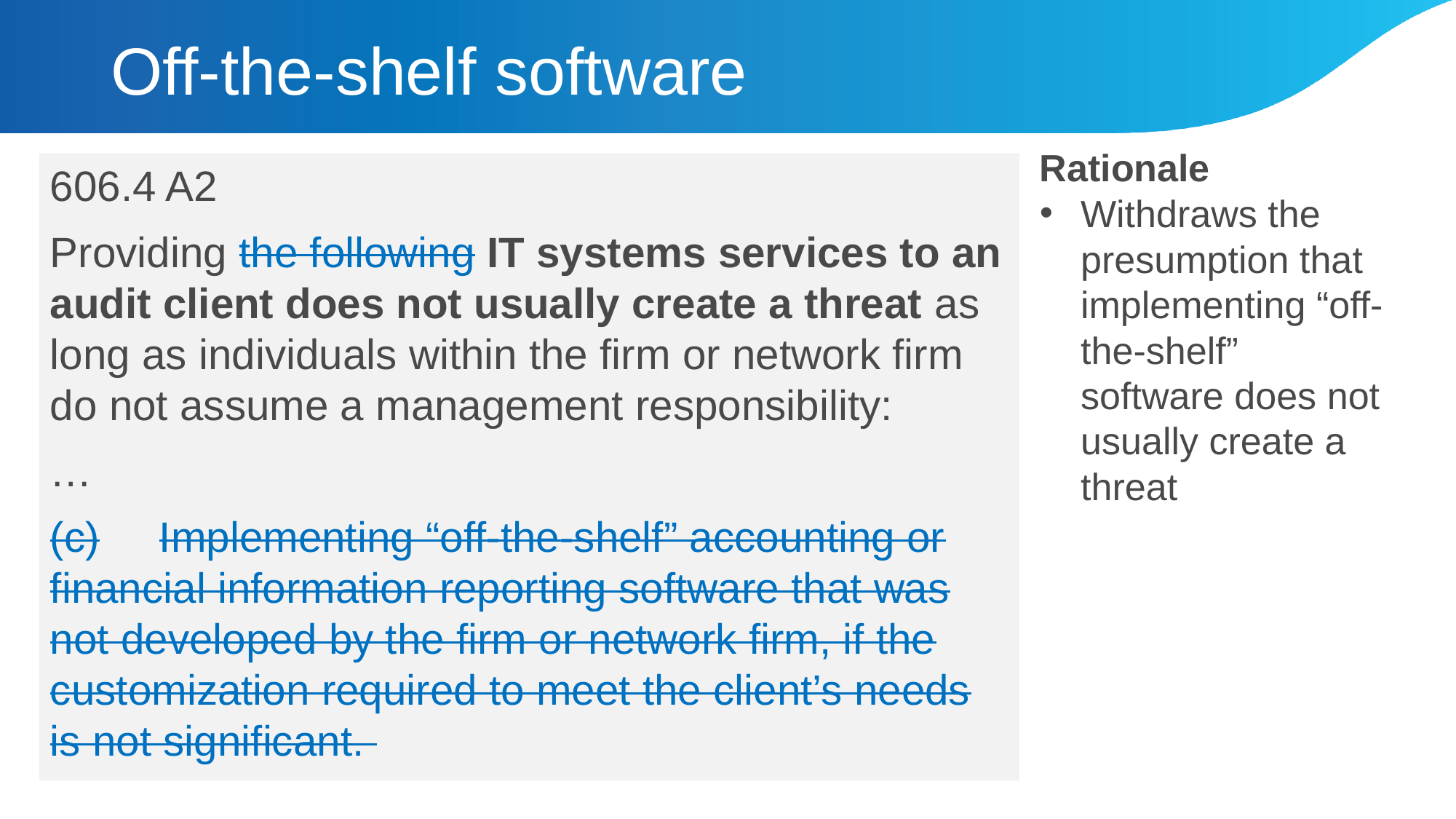

# Off-the-shelf software
606.4 A2
Providing the following IT systems services to an audit client does not usually create a threat as long as individuals within the firm or network firm do not assume a management responsibility:
…
(c)	Implementing “off-the-shelf” accounting or financial information reporting software that was not developed by the firm or network firm, if the customization required to meet the client’s needs is not significant.
Rationale
Withdraws the presumption that implementing “off-the-shelf” software does not usually create a threat